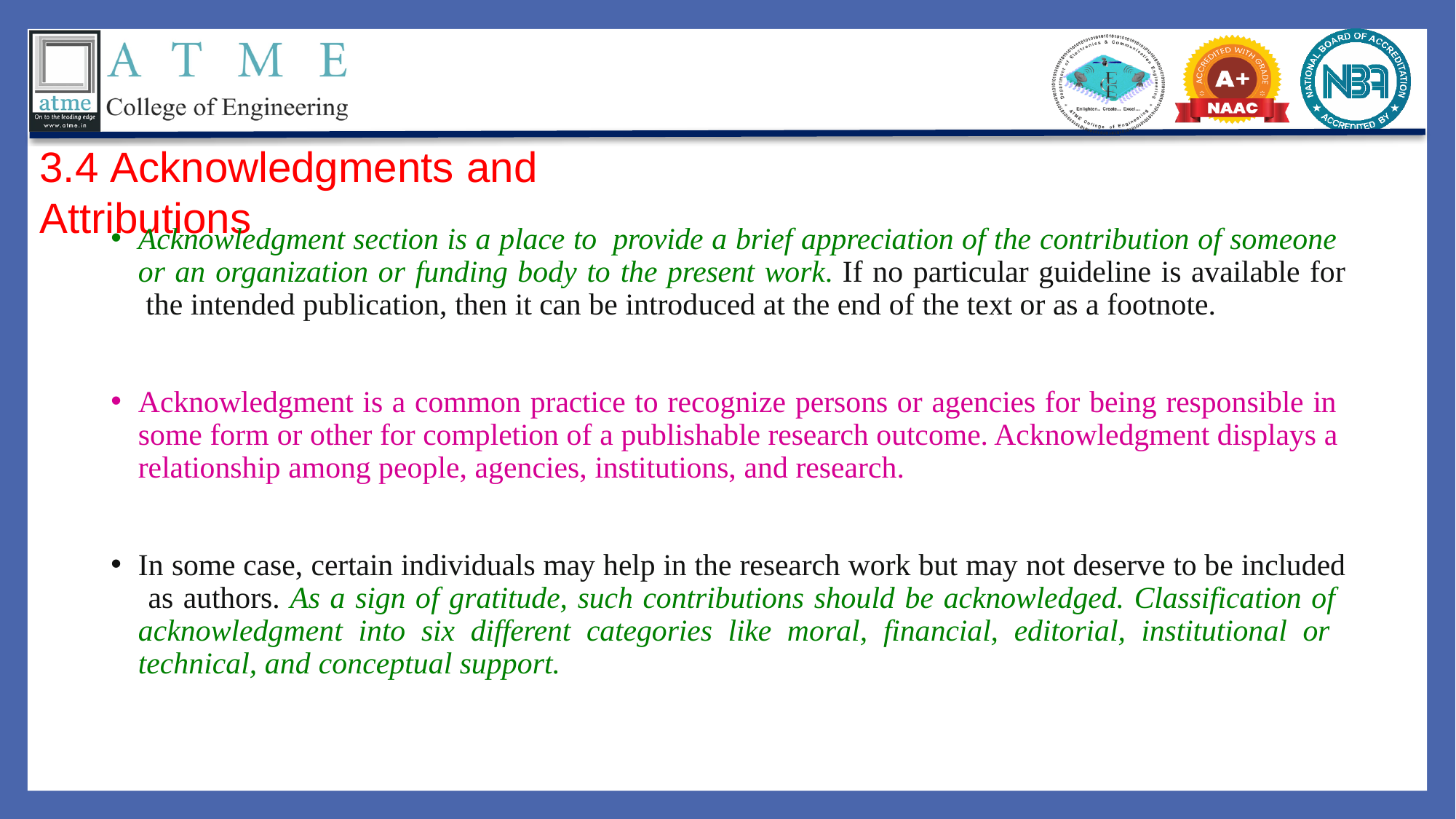

3.4 Acknowledgments and Attributions
Acknowledgment section is a place to provide a brief appreciation of the contribution of someone  or an organization or funding body to the present work. If no particular guideline is available for  the intended publication, then it can be introduced at the end of the text or as a footnote.

Acknowledgment is a common practice to recognize persons or agencies for being responsible in  some form or other for completion of a publishable research outcome. Acknowledgment displays a  relationship among people, agencies, institutions, and research.

In some case, certain individuals may help in the research work but may not deserve to be included  as authors. As a sign of gratitude, such contributions should be acknowledged. Classification of  acknowledgment into six different categories like moral, financial, editorial, institutional or  technical, and conceptual support.